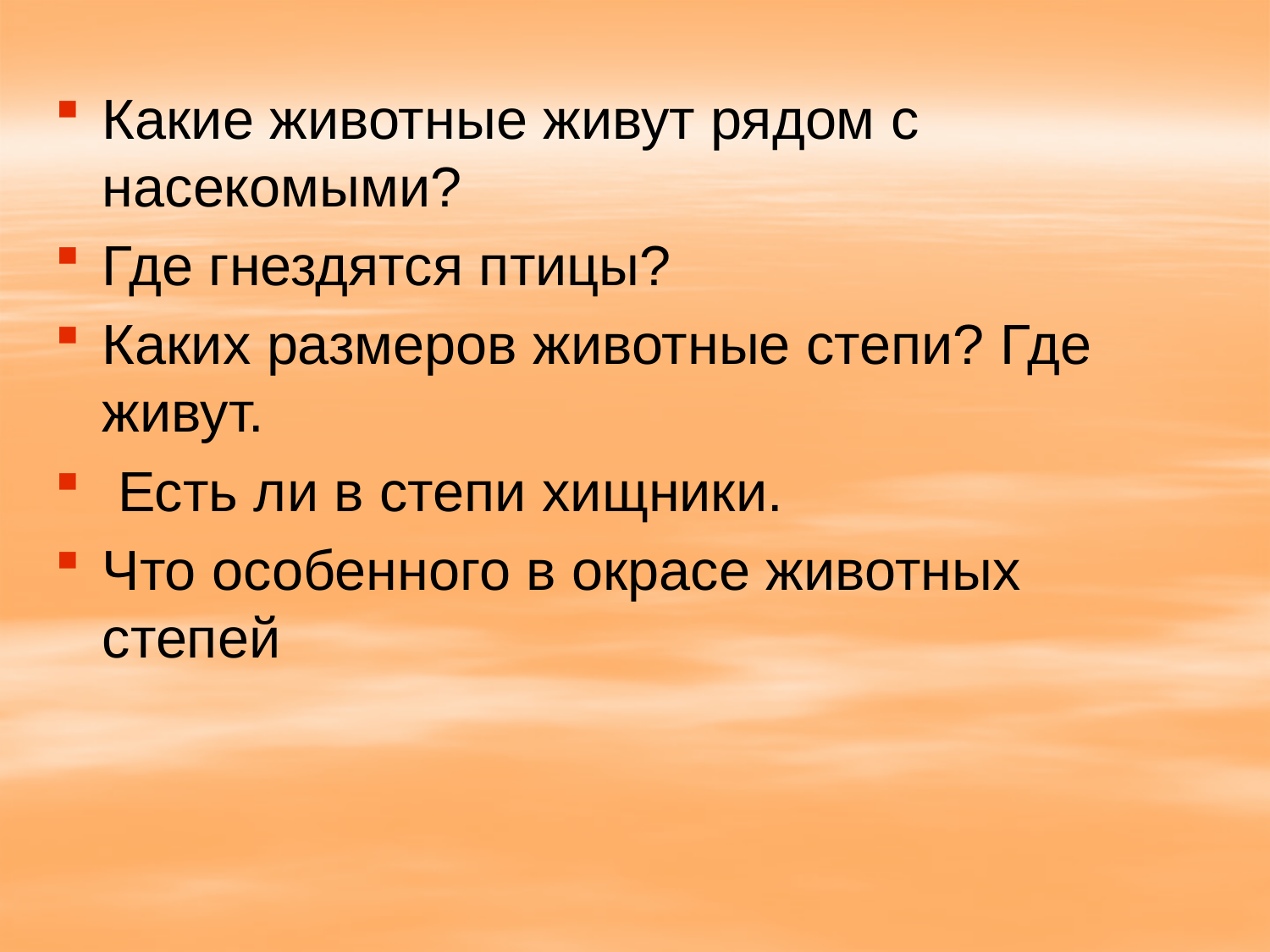

Какие животные живут рядом с насекомыми?
Где гнездятся птицы?
Каких размеров животные степи? Где живут.
 Есть ли в степи хищники.
Что особенного в окрасе животных степей